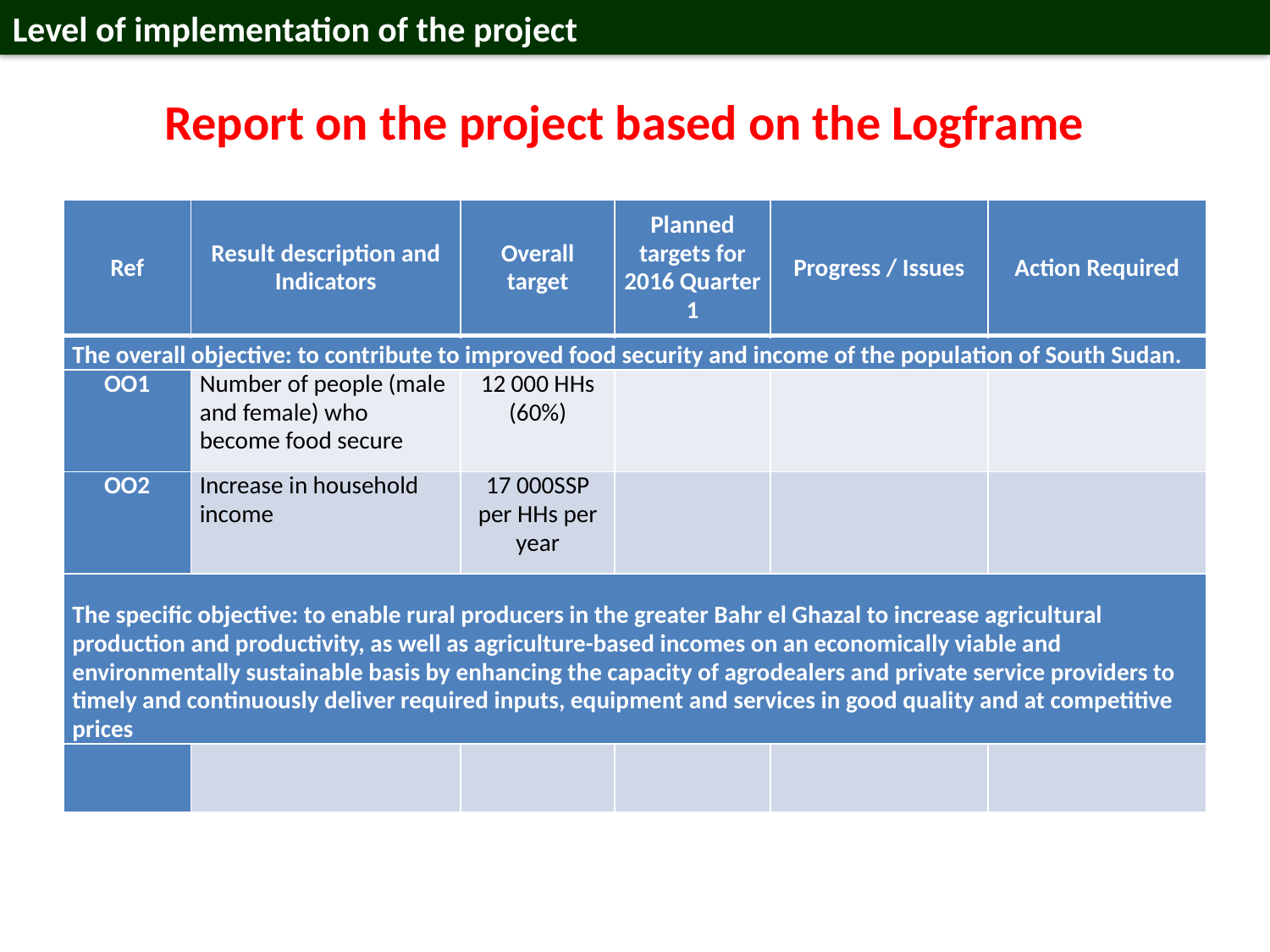

Level of implementation of the project
Report on the project based on the Logframe
| Ref | Result description and Indicators | Overall target | Planned targets for 2016 Quarter 1 | Progress / Issues | Action Required |
| --- | --- | --- | --- | --- | --- |
| The overall objective: to contribute to improved food security and income of the population of South Sudan. |  |  |  |  |  |
| OO1 | Number of people (male and female) who become food secure | 12 000 HHs (60%) |  |  |  |
| OO2 | Increase in household income | 17 000SSP per HHs per year |  |  |  |
| The specific objective: to enable rural producers in the greater Bahr el Ghazal to increase agricultural production and productivity, as well as agriculture-based incomes on an economically viable and environmentally sustainable basis by enhancing the capacity of agrodealers and private service providers to timely and continuously deliver required inputs, equipment and services in good quality and at competitive prices |  |  |  |  |  |
|  |  |  |  |  |  |